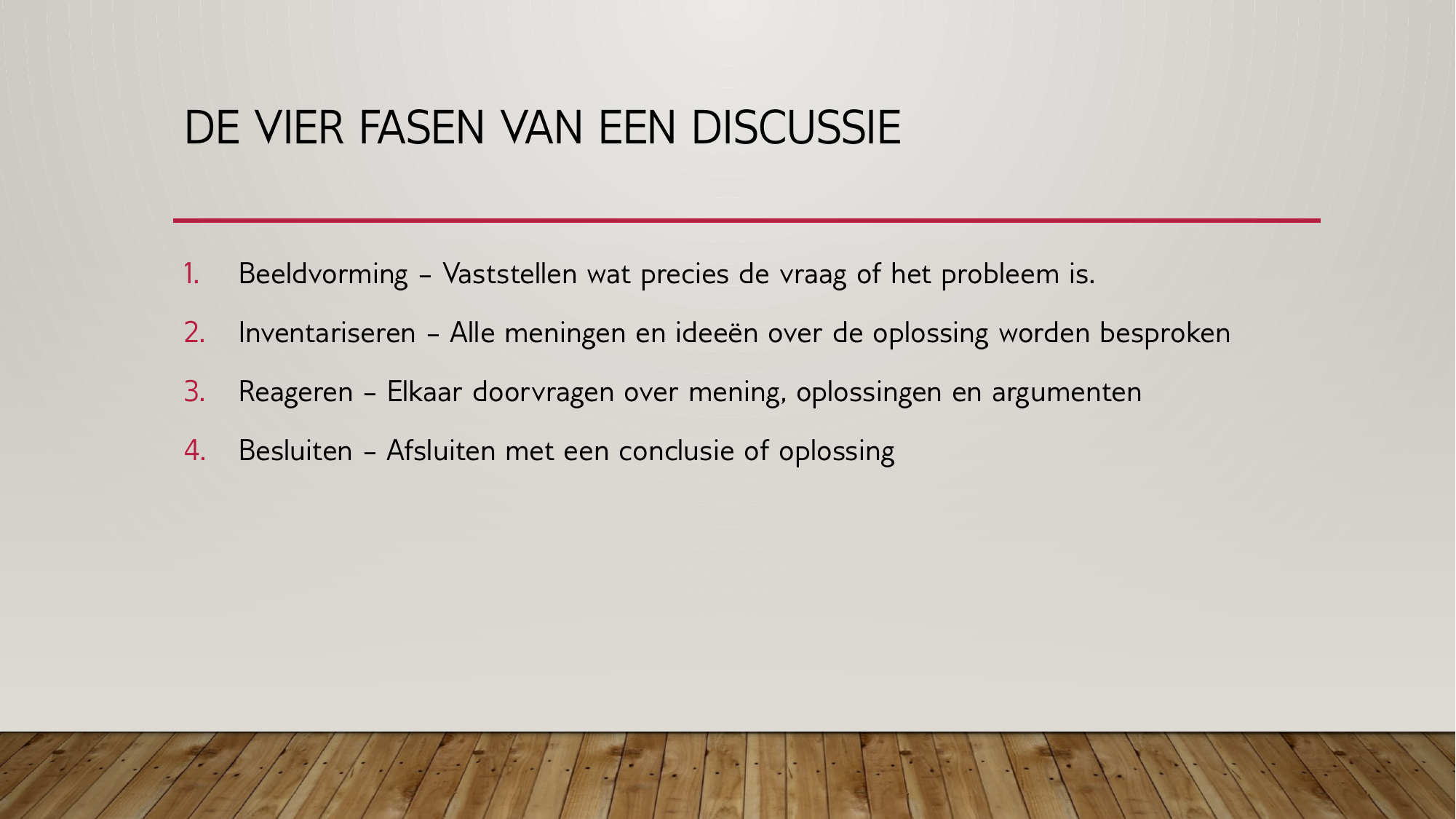

# De vier fasen van een discussie
Beeldvorming – Vaststellen wat precies de vraag of het probleem is.
Inventariseren – Alle meningen en ideeën over de oplossing worden besproken
Reageren – Elkaar doorvragen over mening, oplossingen en argumenten
Besluiten – Afsluiten met een conclusie of oplossing